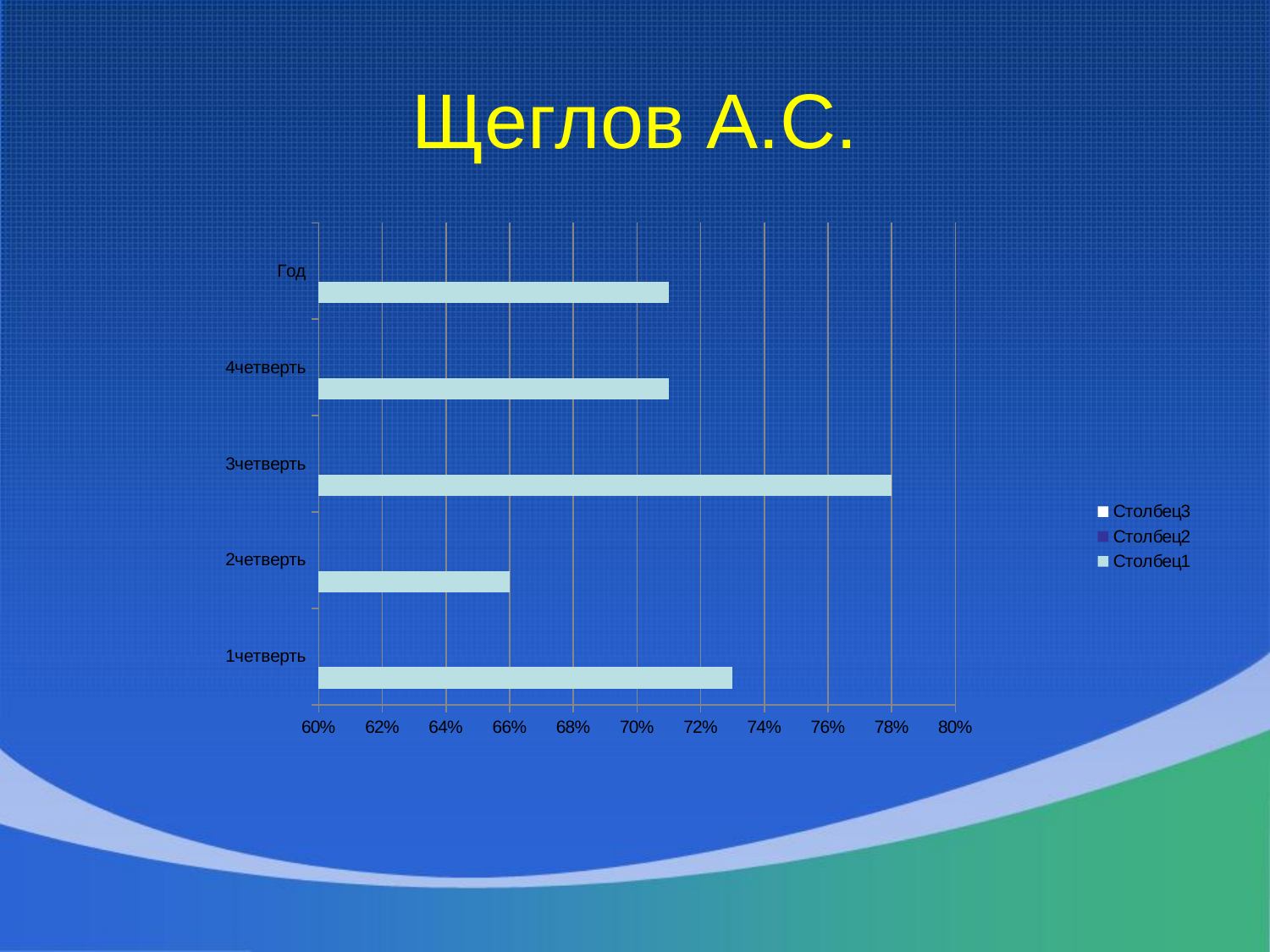

# Щеглов А.С.

### Chart

| Category | Столбец1 | Столбец2 | Столбец3 |
|---|---|---|---|
| 1четверть | 0.7300000000000006 | None | None |
| 2четверть | 0.6600000000000014 | None | None |
| 3четверть | 0.78 | None | None |
| 4четверть | 0.7100000000000006 | None | None |
| Год | 0.7100000000000006 | None | None |